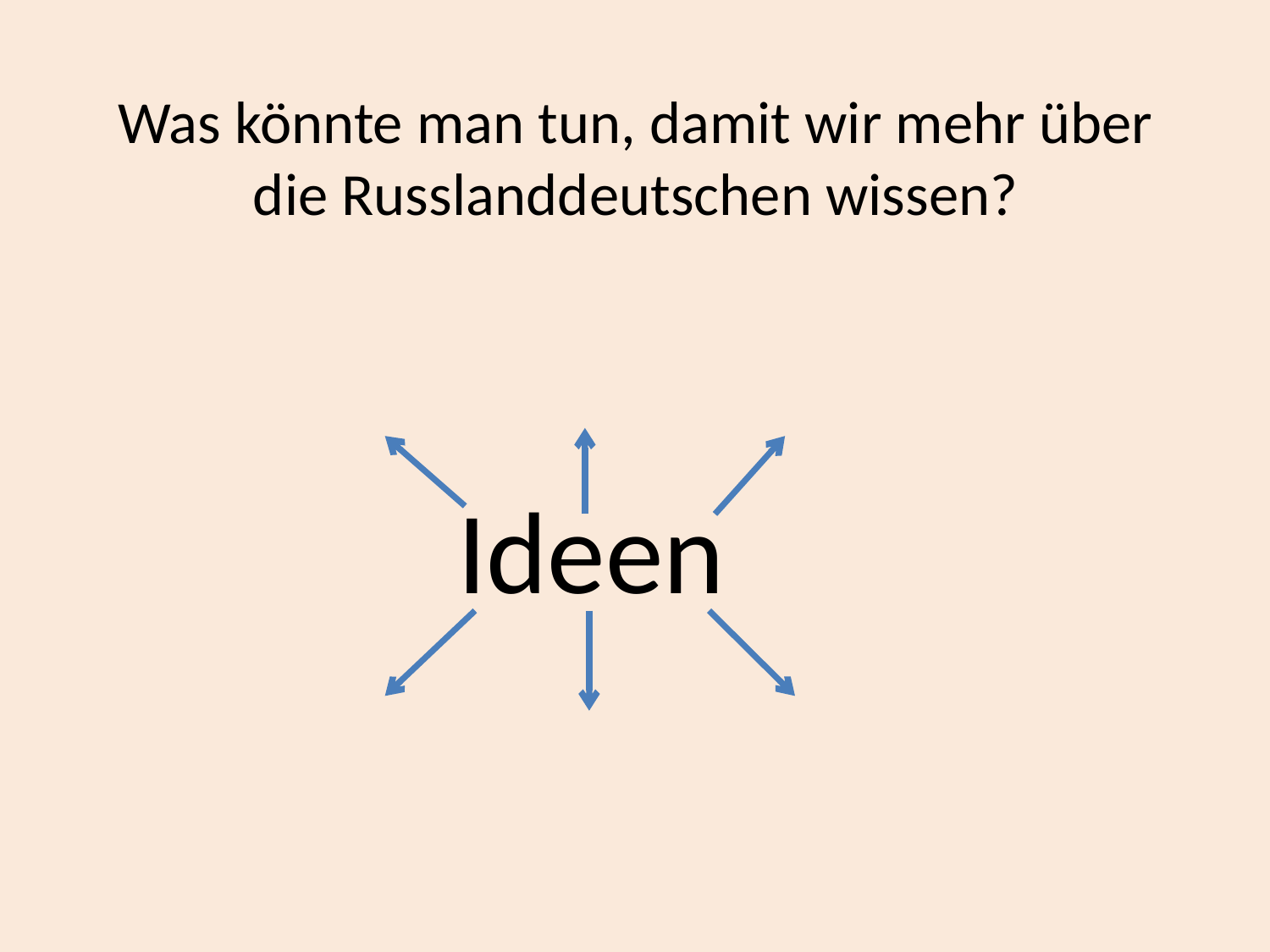

# Was könnte man tun, damit wir mehr über die Russlanddeutschen wissen?

			Ideen